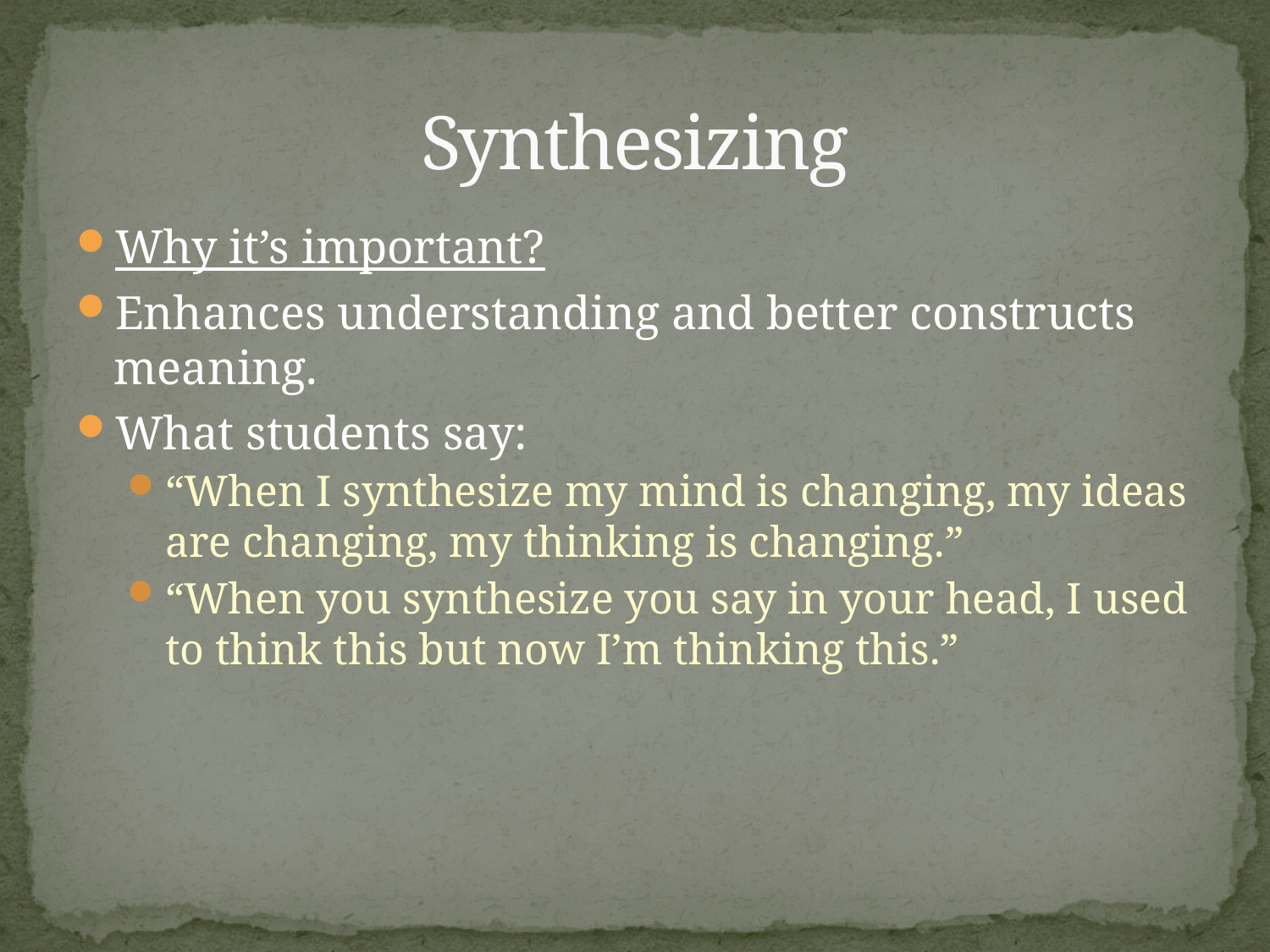

# Synthesizing
Why it’s important?
Enhances understanding and better constructs meaning.
What students say:
“When I synthesize my mind is changing, my ideas are changing, my thinking is changing.”
“When you synthesize you say in your head, I used to think this but now I’m thinking this.”